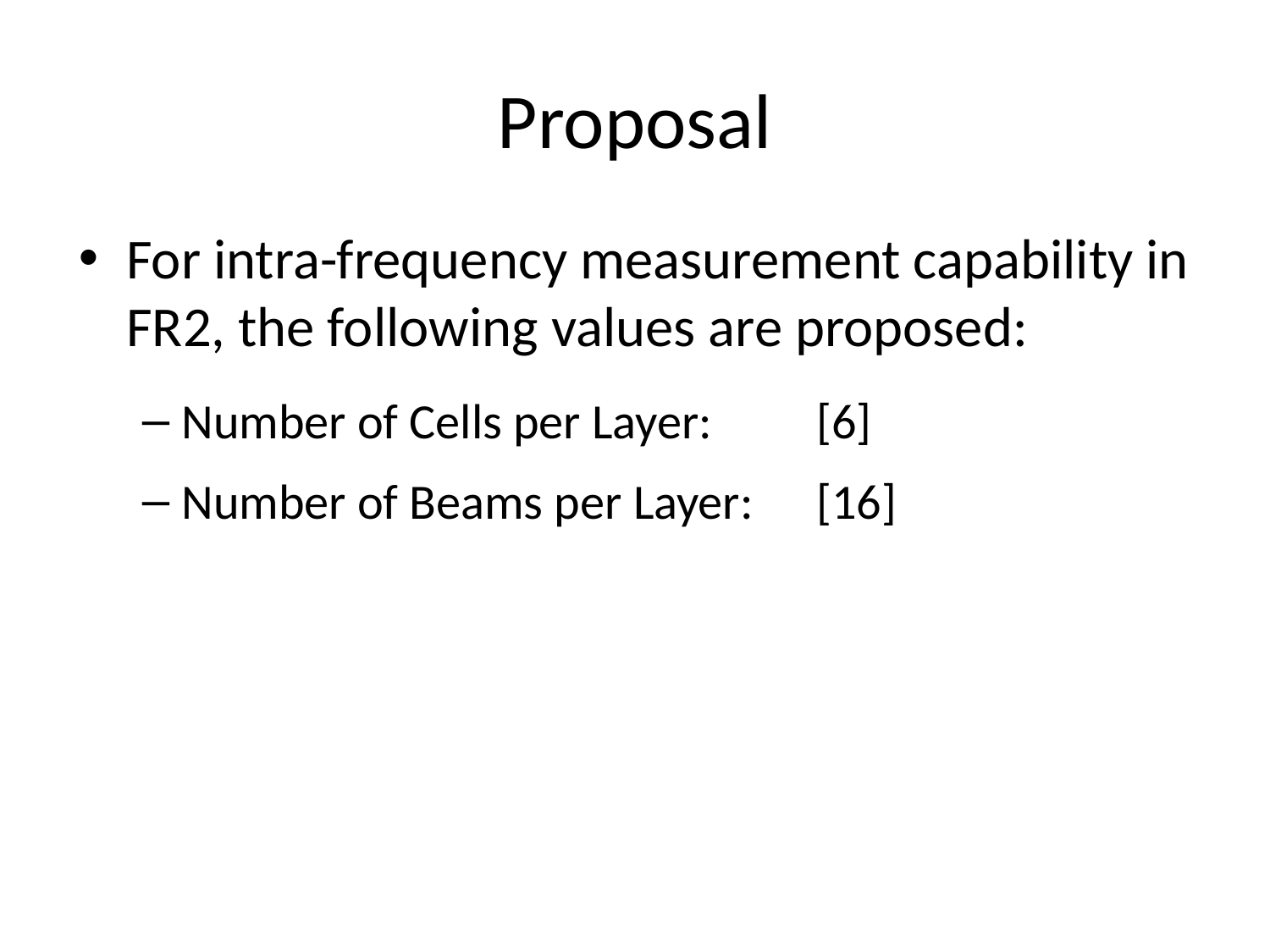

# Proposal
For intra-frequency measurement capability in FR2, the following values are proposed:
Number of Cells per Layer: 	[6]
Number of Beams per Layer: 	[16]